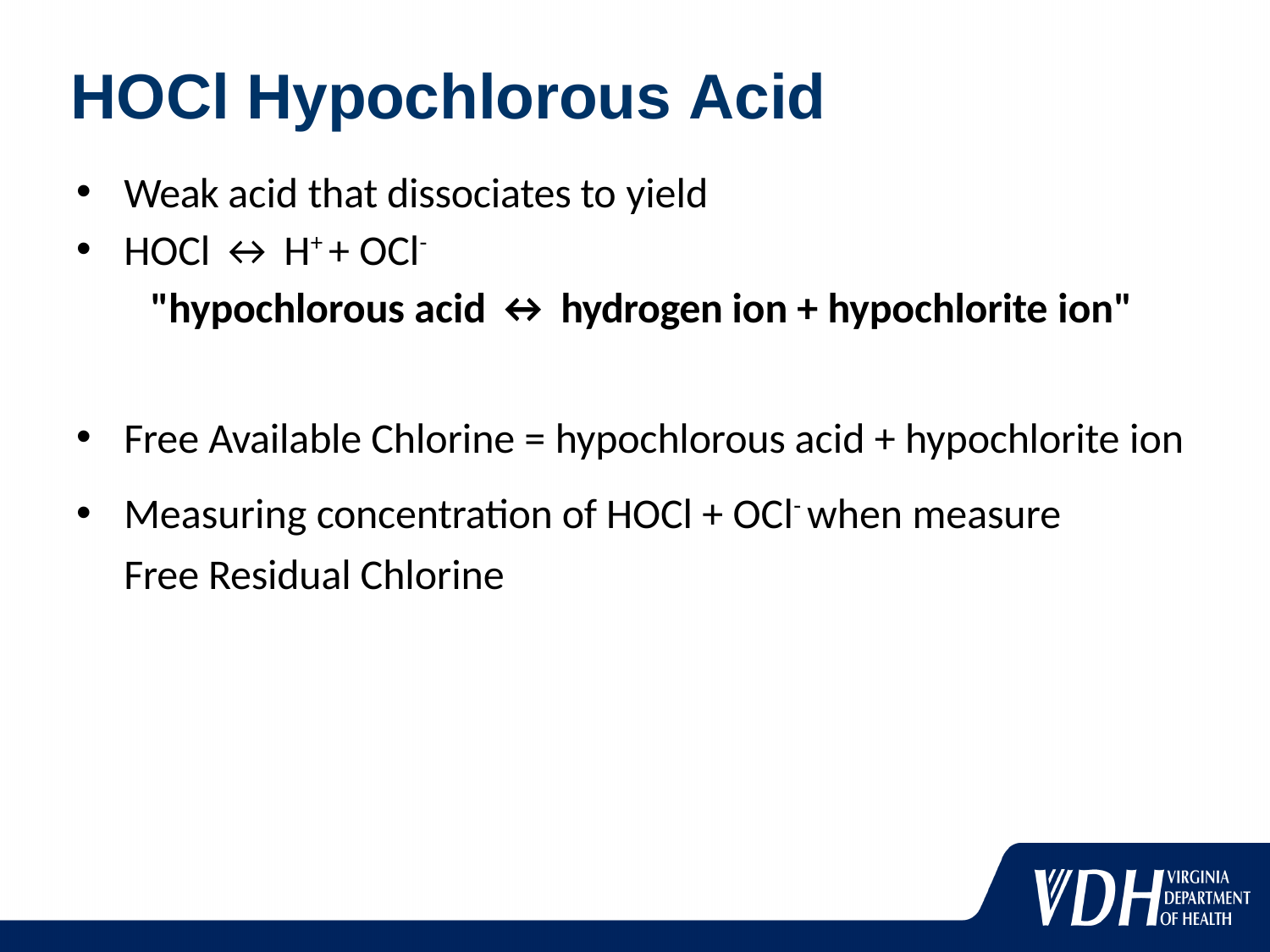

# HOCl Hypochlorous Acid
Weak acid that dissociates to yield
HOCl ↔ H+ + OCl-
"hypochlorous acid ↔ hydrogen ion + hypochlorite ion"

Free Available Chlorine = hypochlorous acid + hypochlorite ion
Measuring concentration of HOCl + OCl- when measure Free Residual Chlorine